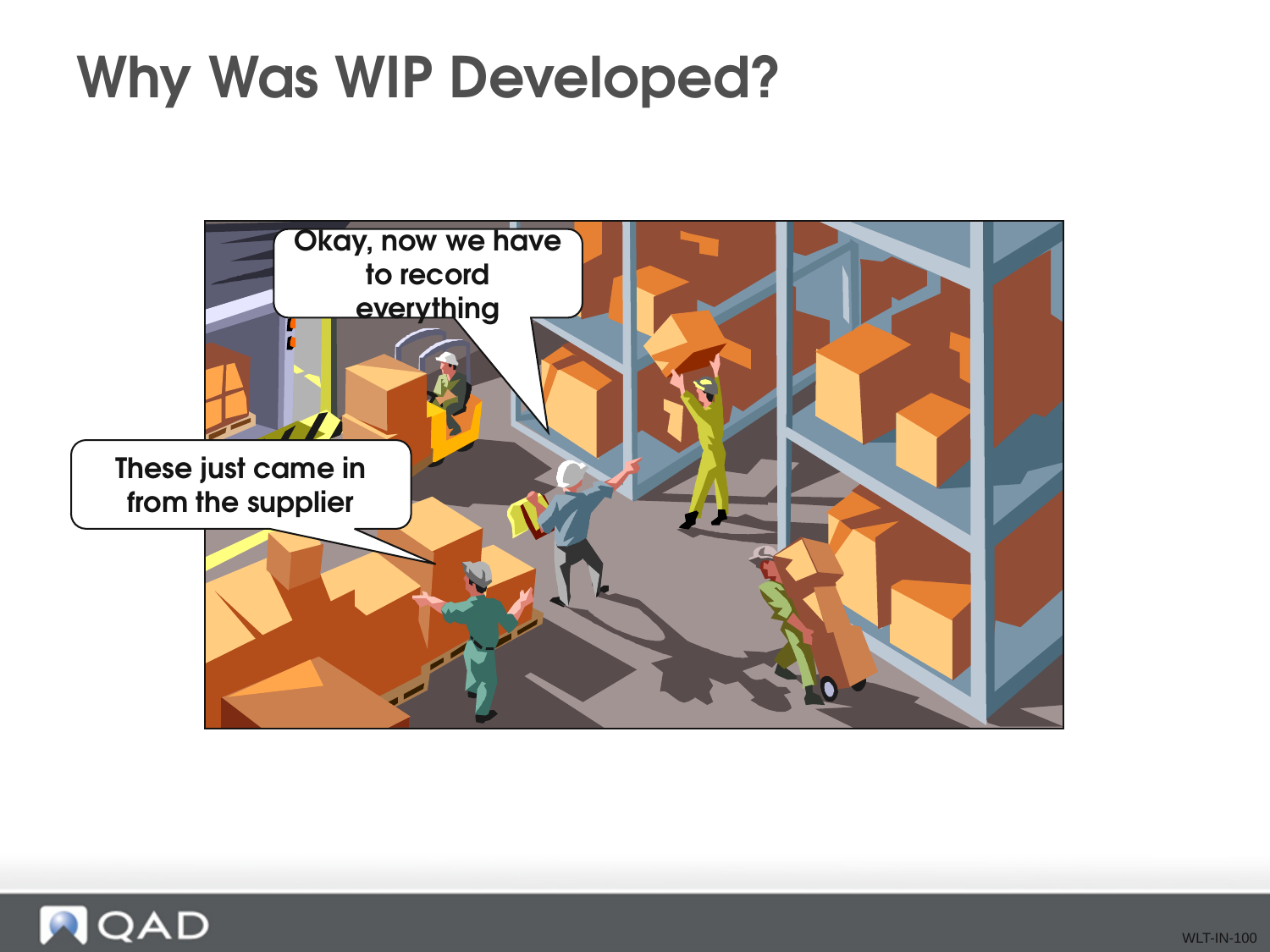

# Why Was WIP Developed?

Okay, now we have
to record everything
These just came in
from the supplier
WLT-IN-100